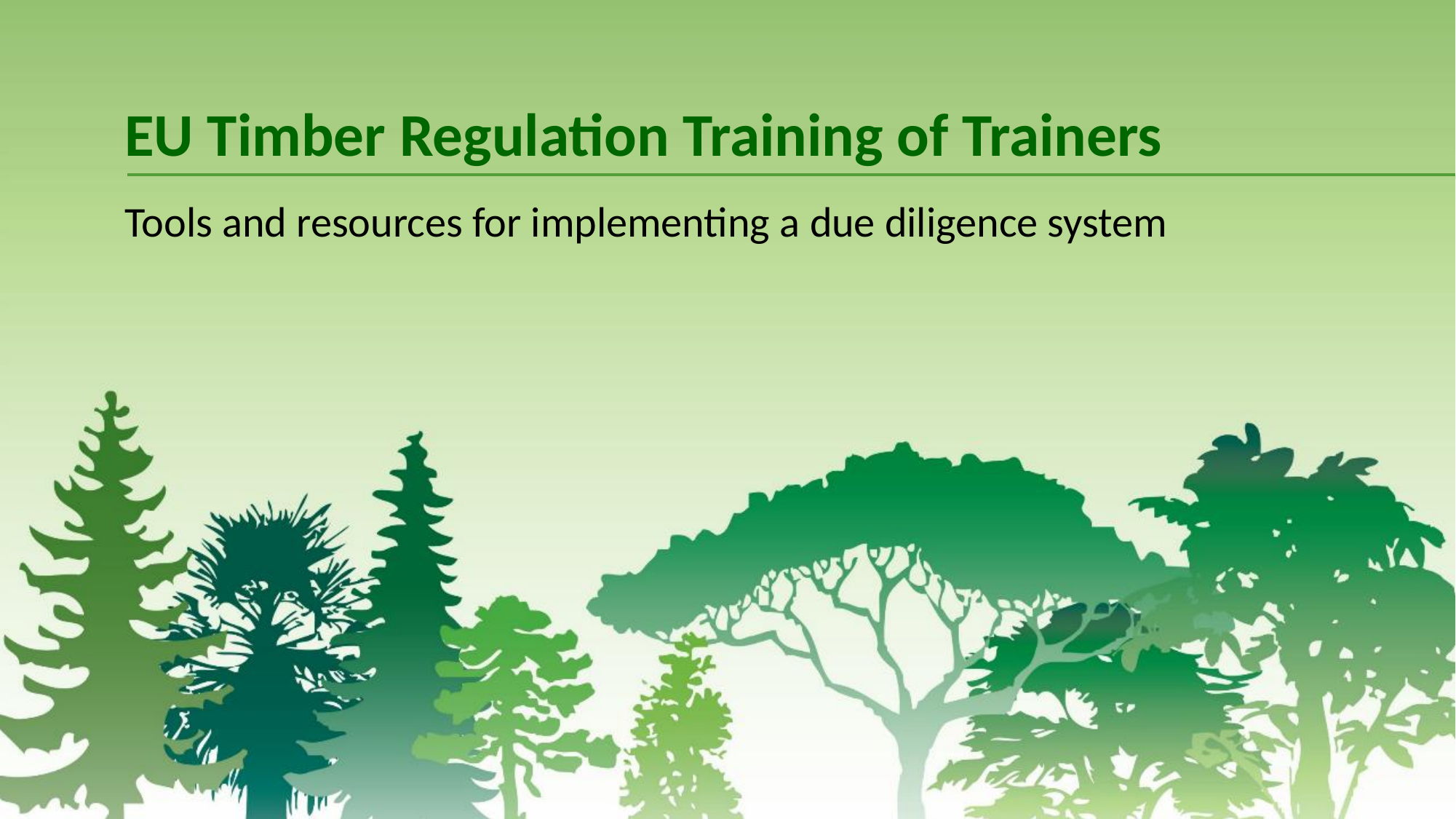

# EU Timber Regulation Training of Trainers
Tools and resources for implementing a due diligence system
2